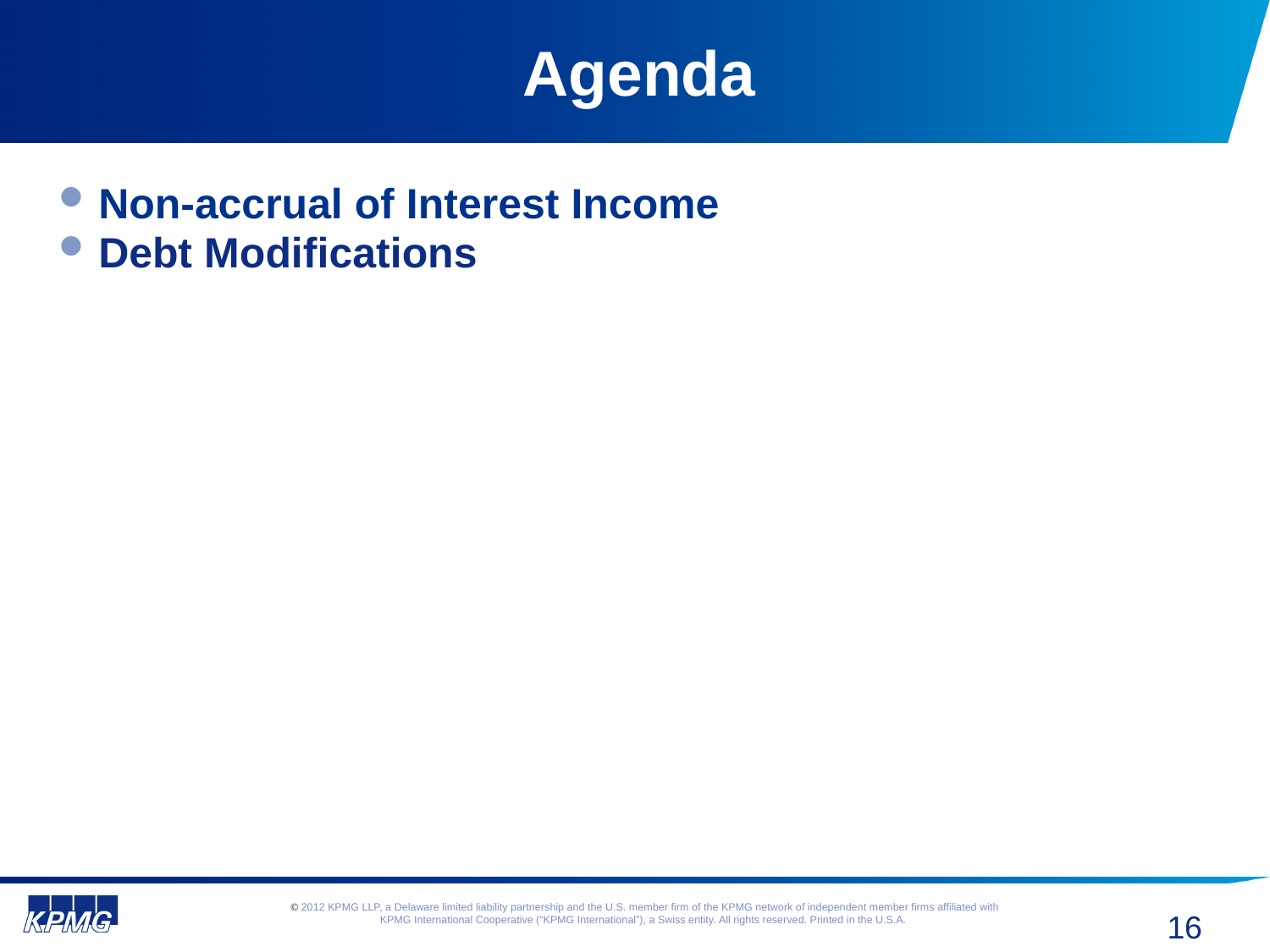

# Agenda
Non-accrual of Interest Income
Debt Modifications

16